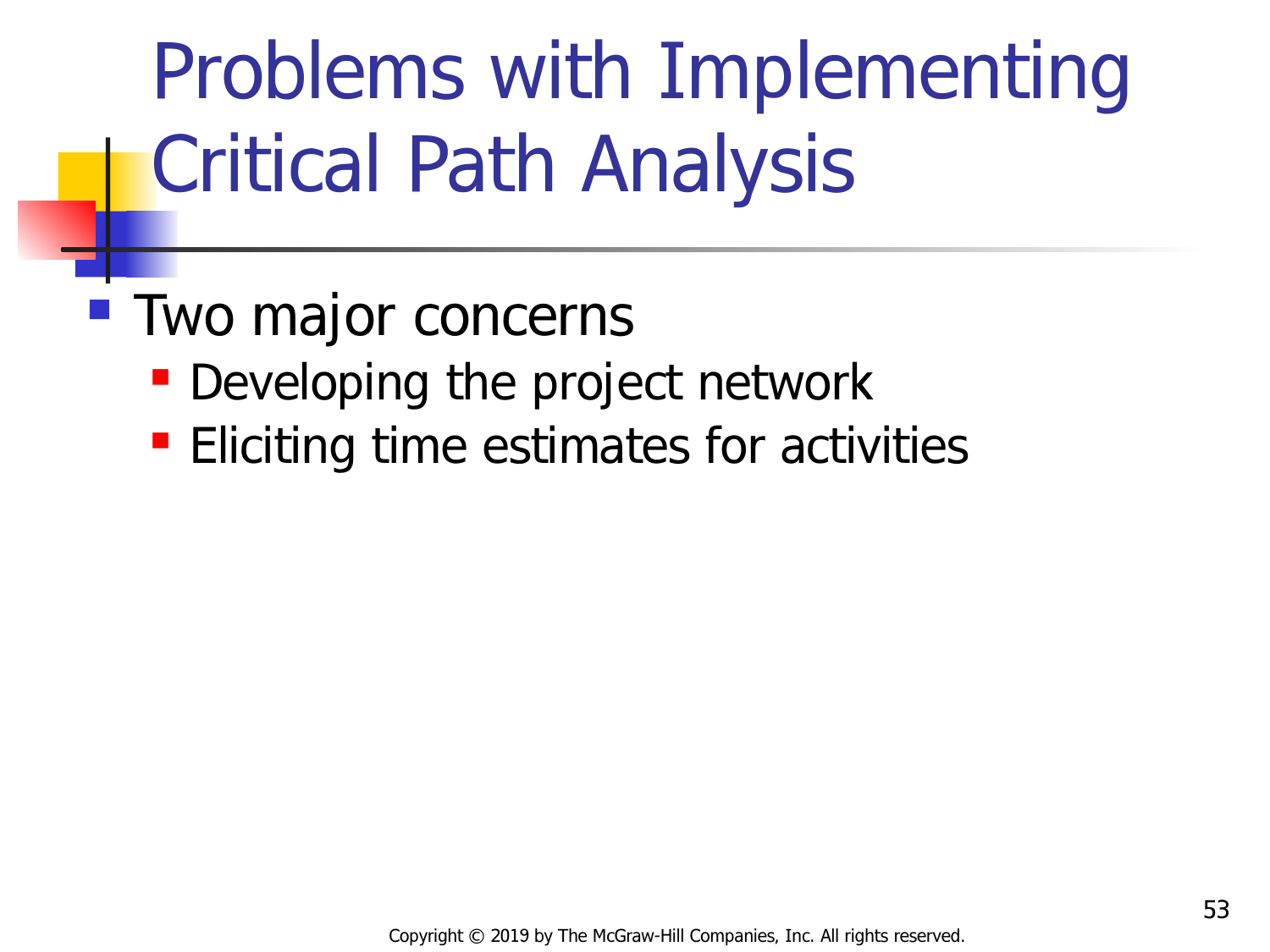

# Problems with Implementing Critical Path Analysis
Two major concerns
Developing the project network
Eliciting time estimates for activities

53
Copyright © 2019 by The McGraw-Hill Companies, Inc. All rights reserved.